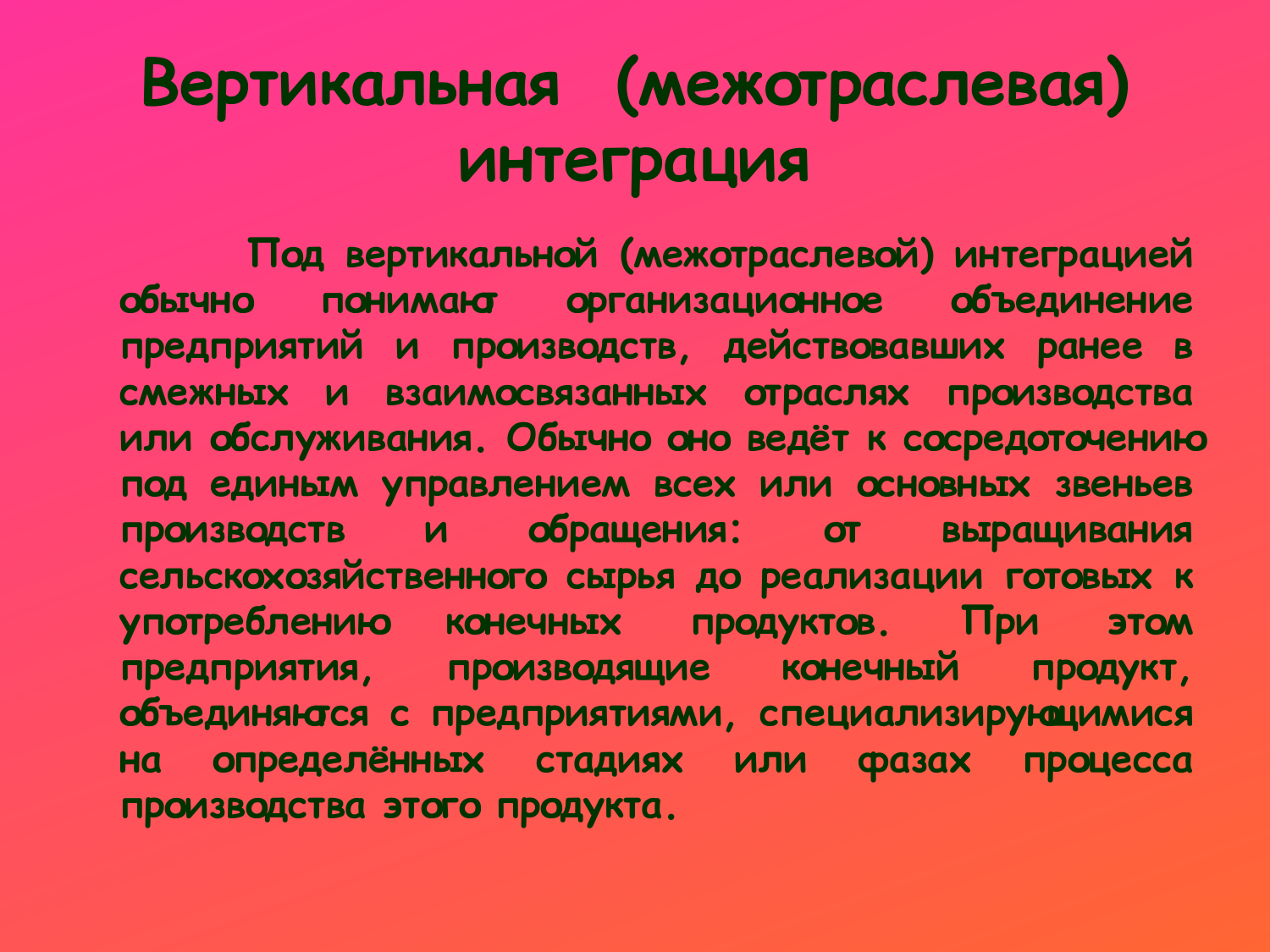

# Вертикальная  (межотраслевая) интеграция
             Под вертикальной (межотраслевой) интеграцией обычно понимают организационное объединение предприятий и производств, действовавших ранее в смежных и взаимосвязанных отраслях производства или обслуживания. Обычно оно ведёт к сосредоточению под единым управлением всех или основных звеньев производств и обращения: от выращивания сельскохозяйственного сырья до реализации готовых к употреблению конечных продуктов. При этом предприятия, производящие конечный продукт, объединяются с предприятиями, специализирующимися на определённых стадиях или фазах процесса производства этого продукта.